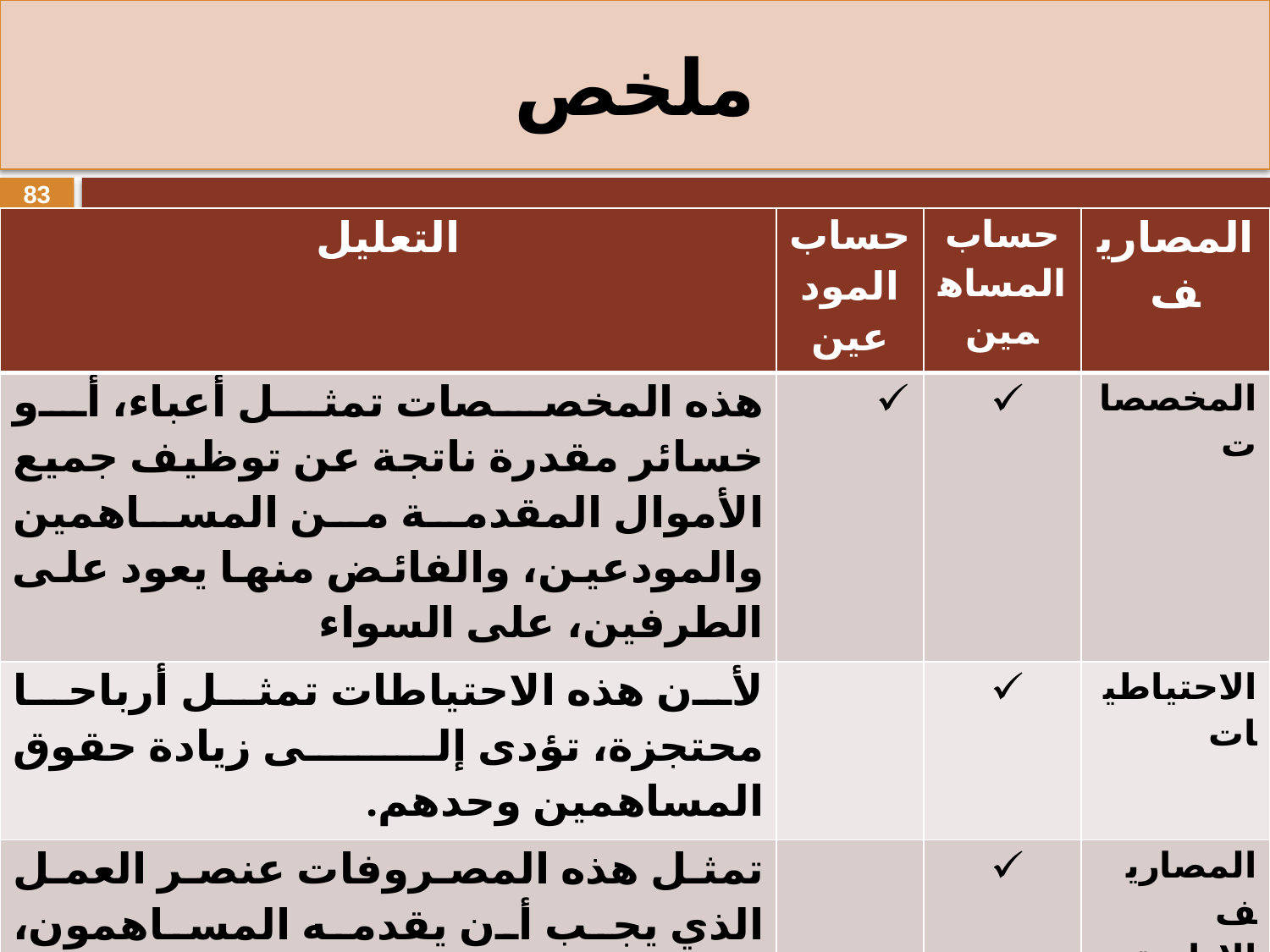

# ملخص
83
| التعليل | حساب المودعين | حساب المساهمين | المصاريف |
| --- | --- | --- | --- |
| هذه المخصصات تمثل أعباء، أو خسائر مقدرة ناتجة عن توظیف جمیع الأموال المقدمة من المساهمین والمودعین، والفائض منها یعود على الطرفین، على السواء |  |  | المخصصات |
| لأن هذه الاحتیاطات تمثل أرباحا محتجزة، تؤدى إلى زیادة حقوق المساهمین وحدهم. |  |  | الاحتياطيات |
| تمثل هذه المصروفات عنصر العمل الذي یجب أن یقدمه المساهمون، وحدهم، كطرف في المضاربة الشرعیة، دون المودعين |  |  | المصاريف الإدارية |
| تم تكییف هذه الأرباح الموزعة بأنها شروط تعاقدية بين المؤسسة وأجرائها، ولا وجه لحملها على المودعين، لأنها مكافأة وليست أرباحا |  |  | توزيع الأرباح على العاملين |
| لأنها تعتبر استكمالا لعنصر العمل المقدم من قبل المساهمین. |  |  | مكافآت الإدارة وهيئة الرقابة |
المادة العلمية - دورة إعداد مستشاري التحكيم في المالية الإسلامية - محمد علي بحروني